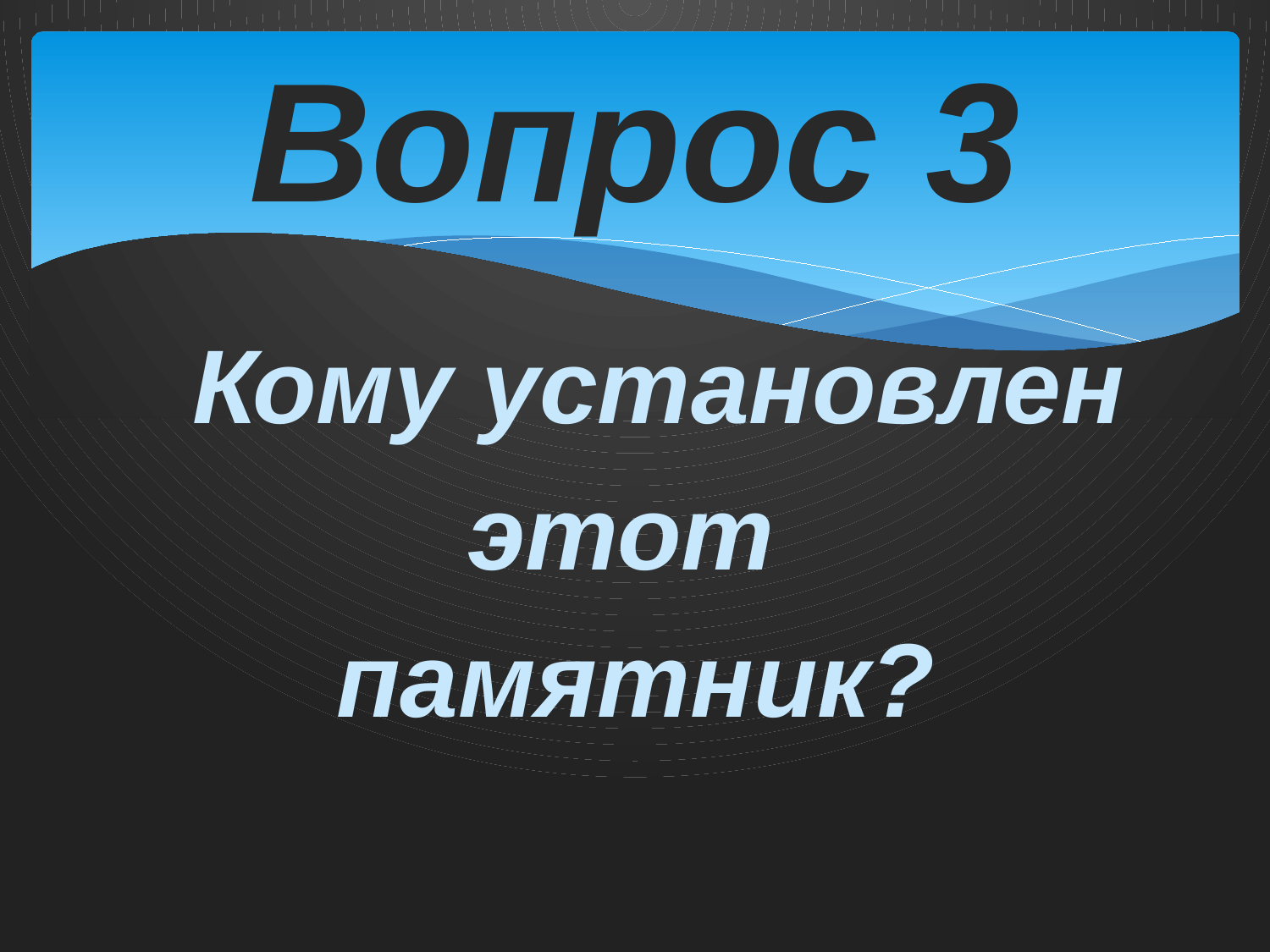

# Вопрос 3

  Кому установлен
этот
памятник?